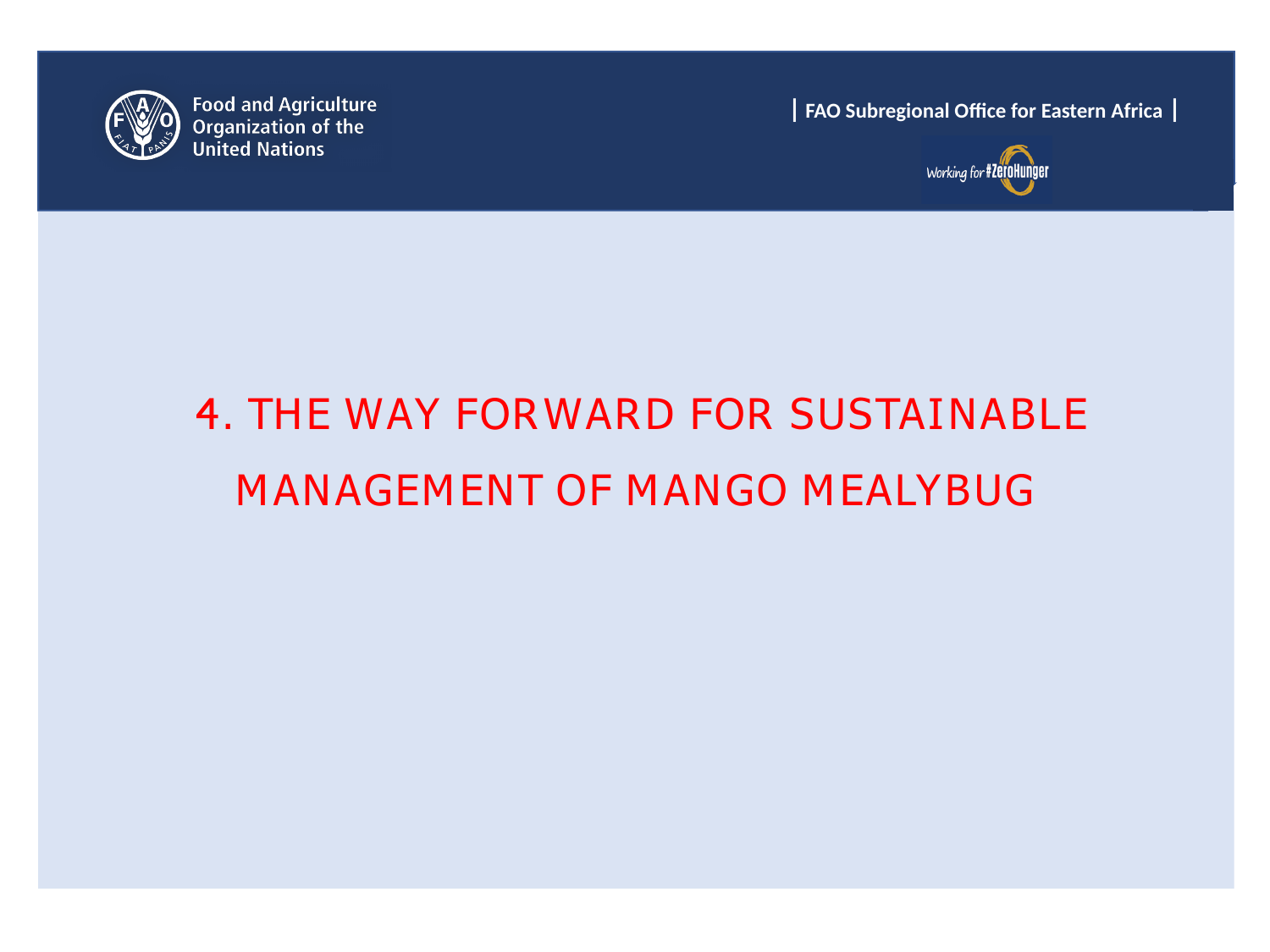

4. THE WAY FORWARD FOR SUSTAINABLE MANAGEMENT OF MANGO MEALYBUG